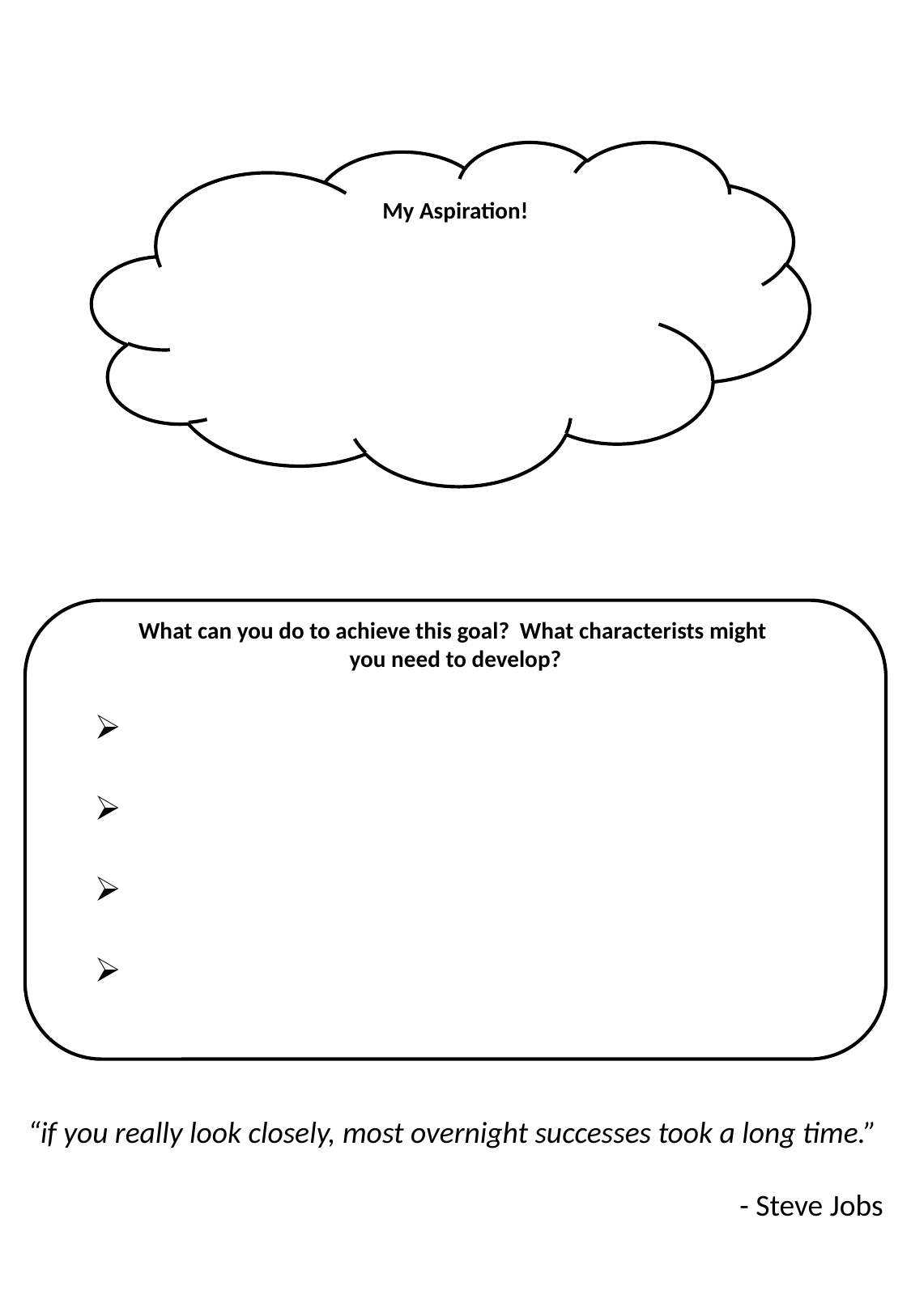

My Aspiration!

What can you do to achieve this goal?  What characterists might
you need to develop?

“if you really look closely, most overnight successes took a long time.”

- Steve Jobs